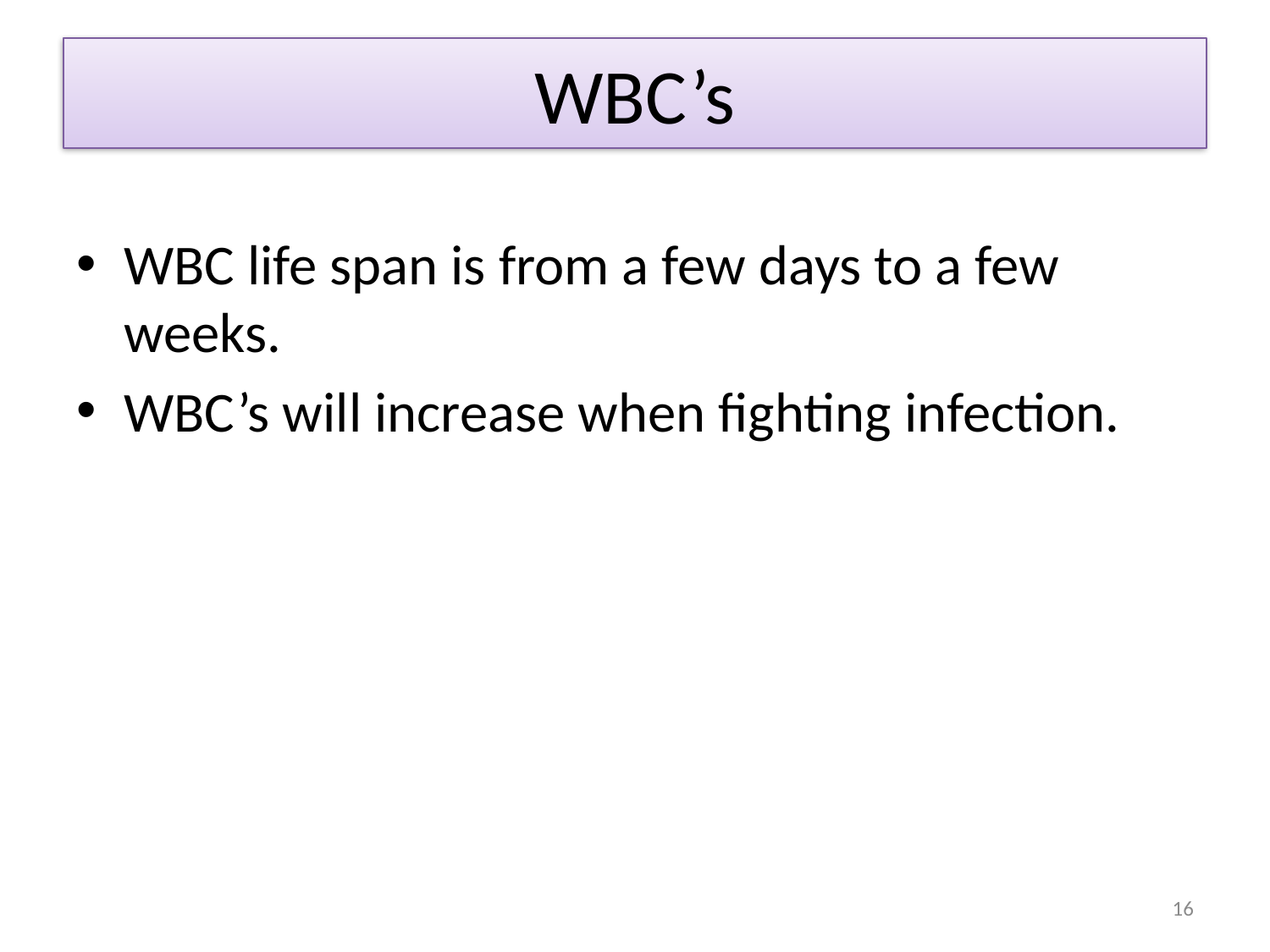

# WBC’s
WBC life span is from a few days to a few weeks.
WBC’s will increase when fighting infection.

16